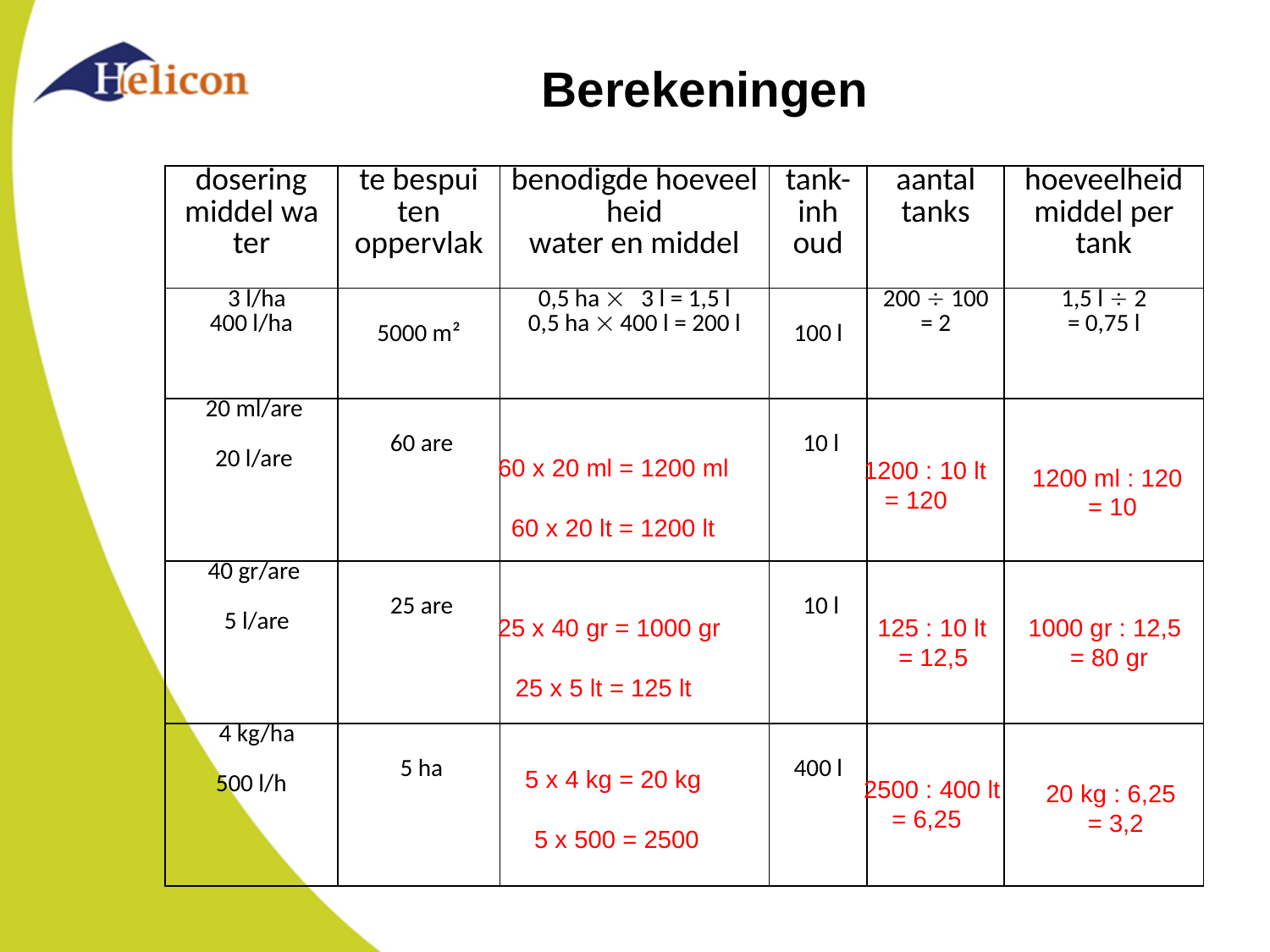

# Berekeningen
| dose­ring middel wa­ter | te be­spui­ten opper­vlak | benodigde hoe­veel­heid water en middel | tank- in­h­oud | aan­tal tanks | hoeveel­heid middel per tank |
| --- | --- | --- | --- | --- | --- |
| 3 l/ha 400 l/ha | 5000 m² | 0,5 ha × 3 l = 1,5 l 0,5 ha × 400 l = 200 l | 100 l | 200 ÷ 100 = 2 | 1,5 l ÷ 2 = 0,75 l |
| 20 ml/are   20 l/are | 60 are |  | 10 l |  |  |
| 40 gr/are   5 l/are | 25 are |  | 10 l |  |  |
| 4 kg/ha   500 l/h | 5 ha |  | 400 l |  |  |
60 x 20 ml = 1200 ml
1200 : 10 lt
   = 120
1200 ml : 120
        = 10
60 x 20 lt = 1200 lt
25 x 40 gr = 1000 gr
125 : 10 lt
   = 12,5
1000 gr : 12,5
      = 80 gr
25 x 5 lt = 125 lt
5 x 4 kg = 20 kg
2500 : 400 lt
    = 6,25
20 kg : 6,25
      = 3,2
5 x 500 = 2500